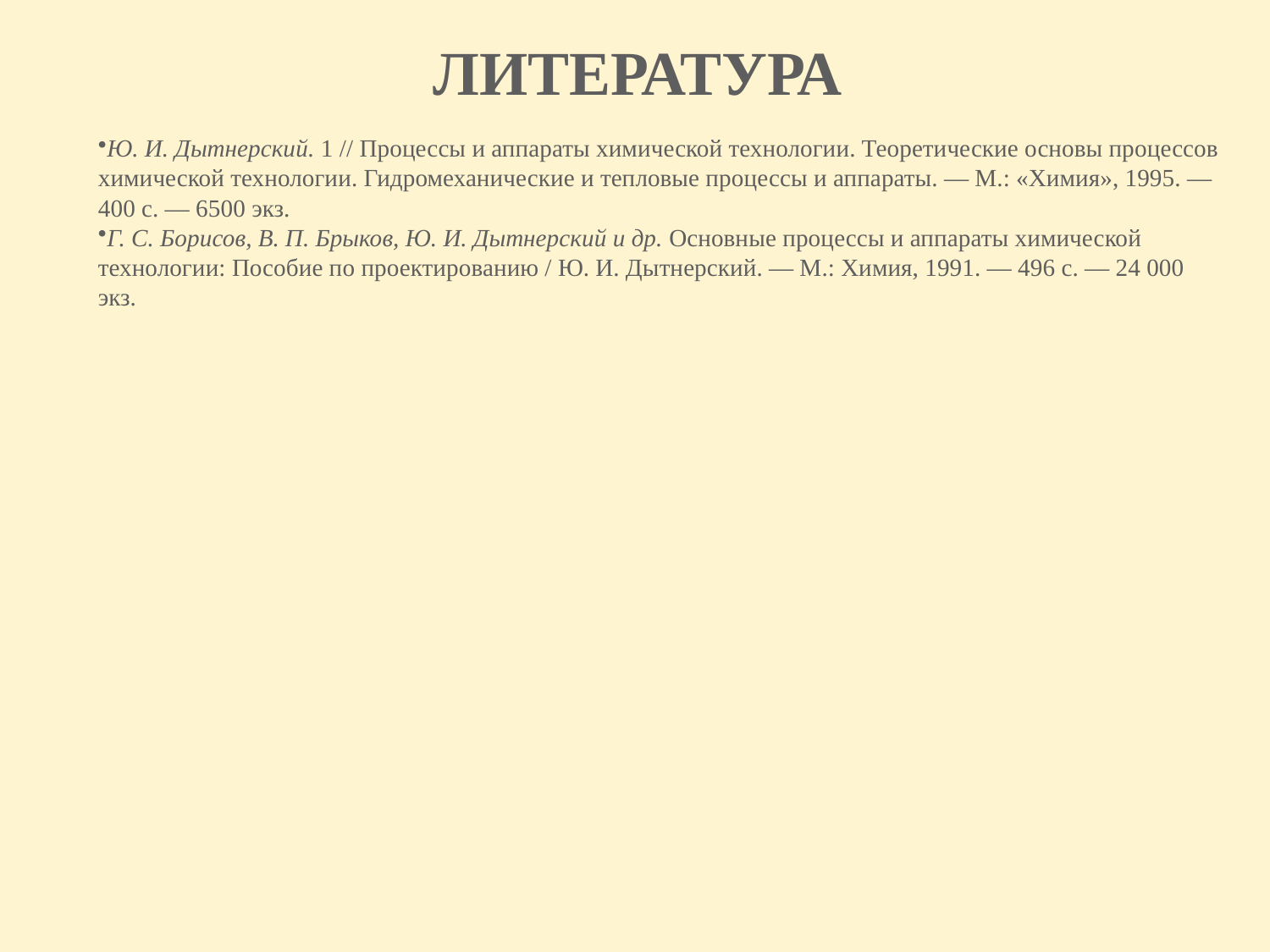

# ЛИТЕРАТУРА
Ю. И. Дытнерский. 1 // Процессы и аппараты химической технологии. Теоретические основы процессов химической технологии. Гидромеханические и тепловые процессы и аппараты. — М.: «Химия», 1995. — 400 с. — 6500 экз.
Г. С. Борисов, В. П. Брыков, Ю. И. Дытнерский и др. Основные процессы и аппараты химической технологии: Пособие по проектированию / Ю. И. Дытнерский. — М.: Химия, 1991. — 496 с. — 24 000 экз.